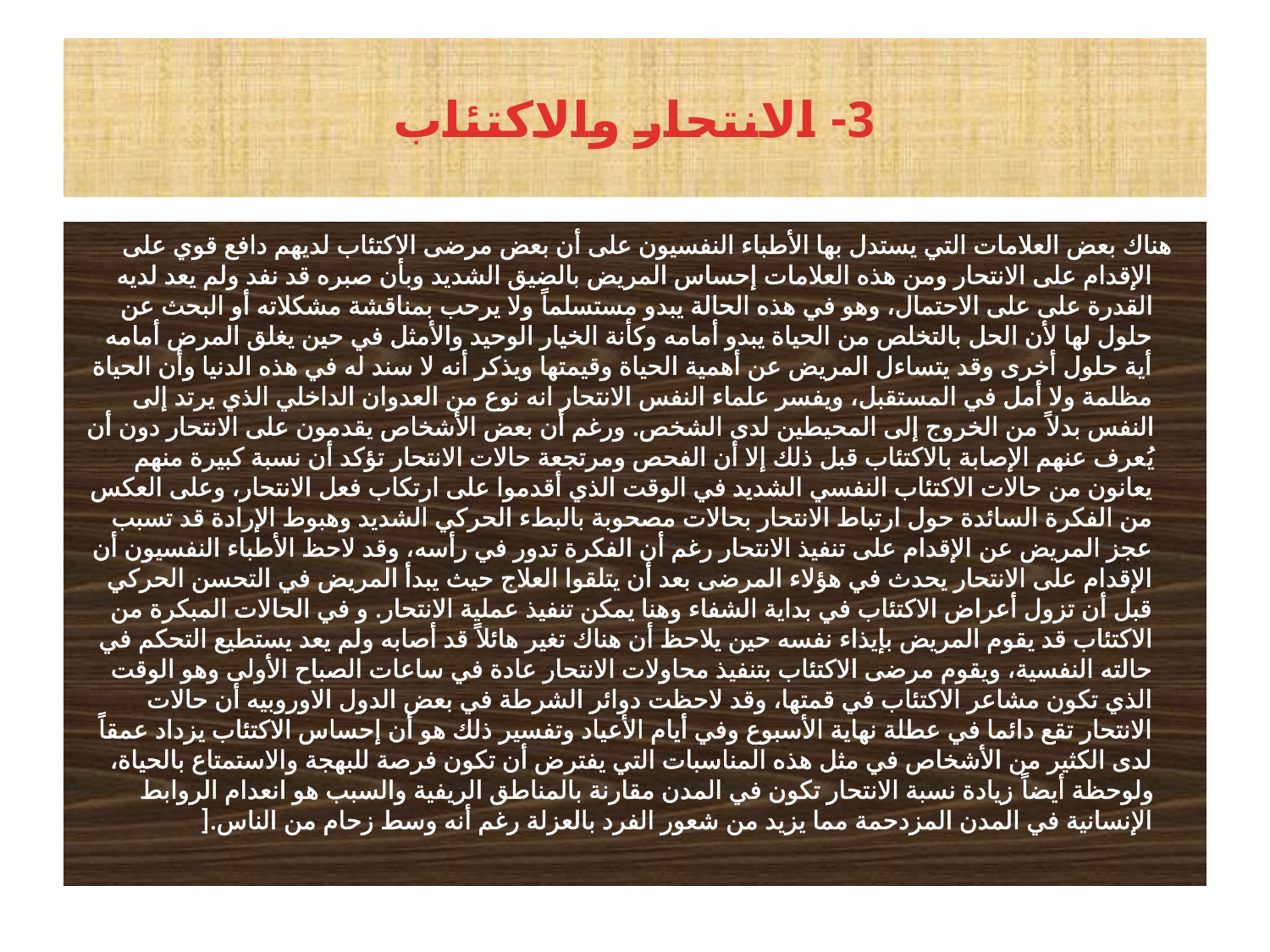

# 3- الانتحار والاكتئاب
     هناك بعض العلامات التي يستدل بها الأطباء النفسيون على أن بعض مرضى الاكتئاب لديهم دافع قوي على الإقدام على الانتحار ومن هذه العلامات إحساس المريض بالضيق الشديد وبأن صبره قد نفد ولم يعد لديه القدرة على على الاحتمال، وهو في هذه الحالة يبدو مستسلماً ولا يرحب بمناقشة مشكلاته أو البحث عن حلول لها لأن الحل بالتخلص من الحياة يبدو أمامه وكأنة الخيار الوحيد والأمثل في حين يغلق المرض أمامه أية حلول أخرى وقد يتساءل المريض عن أهمية الحياة وقيمتها ويذكر أنه لا سند له في هذه الدنيا وأن الحياة مظلمة ولا أمل في المستقبل، ويفسر علماء النفس الانتحار انه نوع من العدوان الداخلي الذي يرتد إلى النفس بدلاً من الخروج إلى المحيطين لدى الشخص. ورغم أن بعض الأشخاص يقدمون على الانتحار دون أن يُعرف عنهم الإصابة بالاكتئاب قبل ذلك إلا أن الفحص ومرتجعة حالات الانتحار تؤكد أن نسبة كبيرة منهم يعانون من حالات الاكتئاب النفسي الشديد في الوقت الذي أقدموا على ارتكاب فعل الانتحار، وعلى العكس من الفكرة السائدة حول ارتباط الانتحار بحالات مصحوبة بالبطء الحركي الشديد وهبوط الإرادة قد تسبب عجز المريض عن الإقدام على تنفيذ الانتحار رغم أن الفكرة تدور في رأسه، وقد لاحظ الأطباء النفسيون أن الإقدام على الانتحار يحدث في هؤلاء المرضى بعد أن يتلقوا العلاج حيث يبدأ المريض في التحسن الحركي قبل أن تزول أعراض الاكتئاب في بداية الشفاء وهنا يمكن تنفيذ عملية الانتحار. و في الحالات المبكرة من الاكتئاب قد يقوم المريض بإيذاء نفسه حين يلاحظ أن هناك تغير هائلاً قد أصابه ولم يعد يستطيع التحكم في حالته النفسية، ويقوم مرضى الاكتئاب بتنفيذ محاولات الانتحار عادة في ساعات الصباح الأولى وهو الوقت الذي تكون مشاعر الاكتئاب في قمتها، وقد لاحظت دوائر الشرطة في بعض الدول الاوروبيه أن حالات الانتحار تقع دائما في عطلة نهاية الأسبوع وفي أيام الأعياد وتفسير ذلك هو أن إحساس الاكتئاب يزداد عمقاً لدى الكثير من الأشخاص في مثل هذه المناسبات التي يفترض أن تكون فرصة للبهجة والاستمتاع بالحياة، ولوحظة أيضاً زيادة نسبة الانتحار تكون في المدن مقارنة بالمناطق الريفية والسبب هو انعدام الروابط الإنسانية في المدن المزدحمة مما يزيد من شعور الفرد بالعزلة رغم أنه وسط زحام من الناس.[